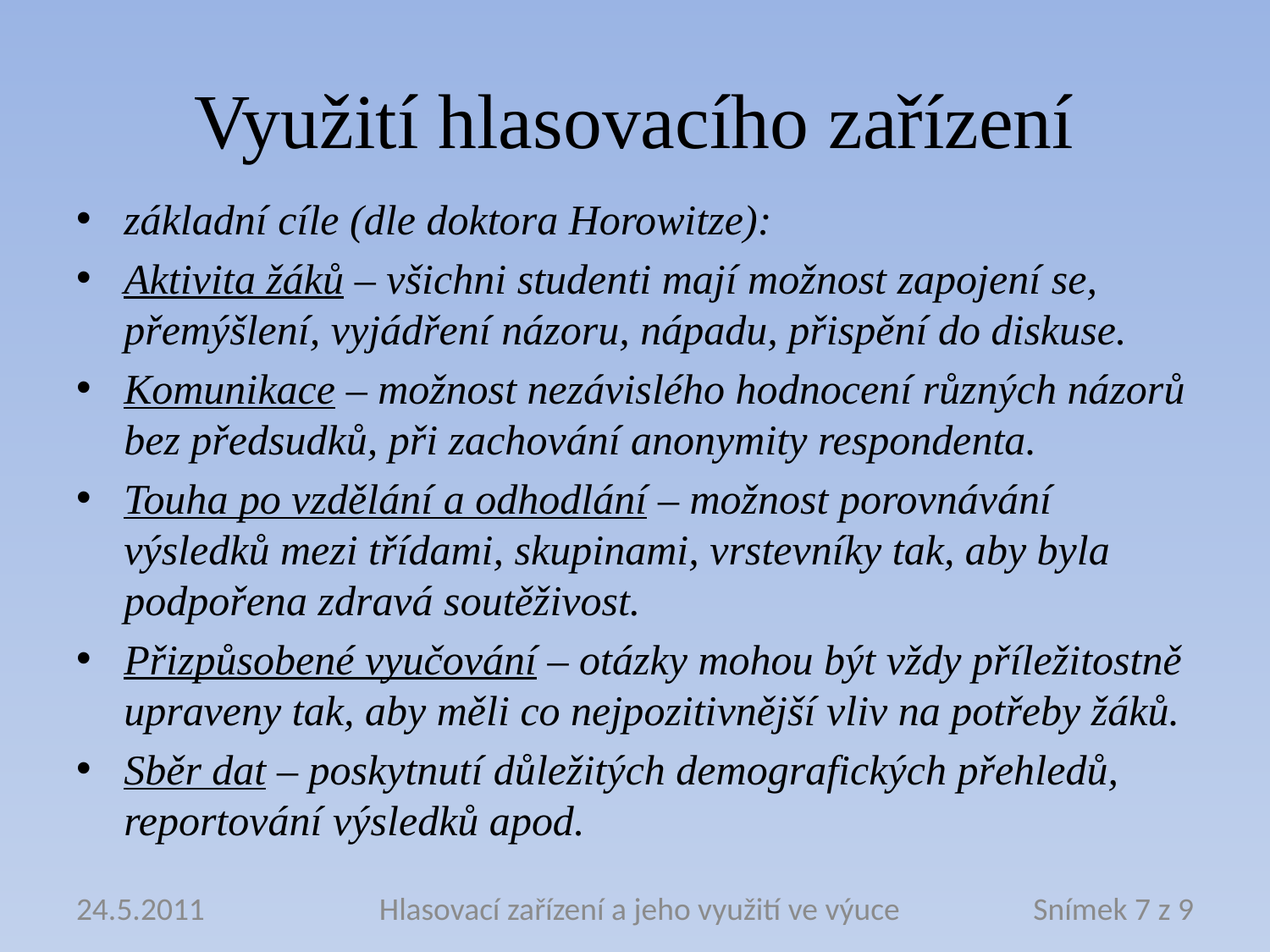

# Využití hlasovacího zařízení
základní cíle (dle doktora Horowitze):
Aktivita žáků – všichni studenti mají možnost zapojení se, přemýšlení, vyjádření názoru, nápadu, přispění do diskuse.
Komunikace – možnost nezávislého hodnocení různých názorů bez předsudků, při zachování anonymity respondenta.
Touha po vzdělání a odhodlání – možnost porovnávání výsledků mezi třídami, skupinami, vrstevníky tak, aby byla podpořena zdravá soutěživost.
Přizpůsobené vyučování – otázky mohou být vždy příležitostně upraveny tak, aby měli co nejpozitivnější vliv na potřeby žáků.
Sběr dat – poskytnutí důležitých demografických přehledů, reportování výsledků apod.
24.5.2011
Hlasovací zařízení a jeho využití ve výuce
Snímek 7 z 9